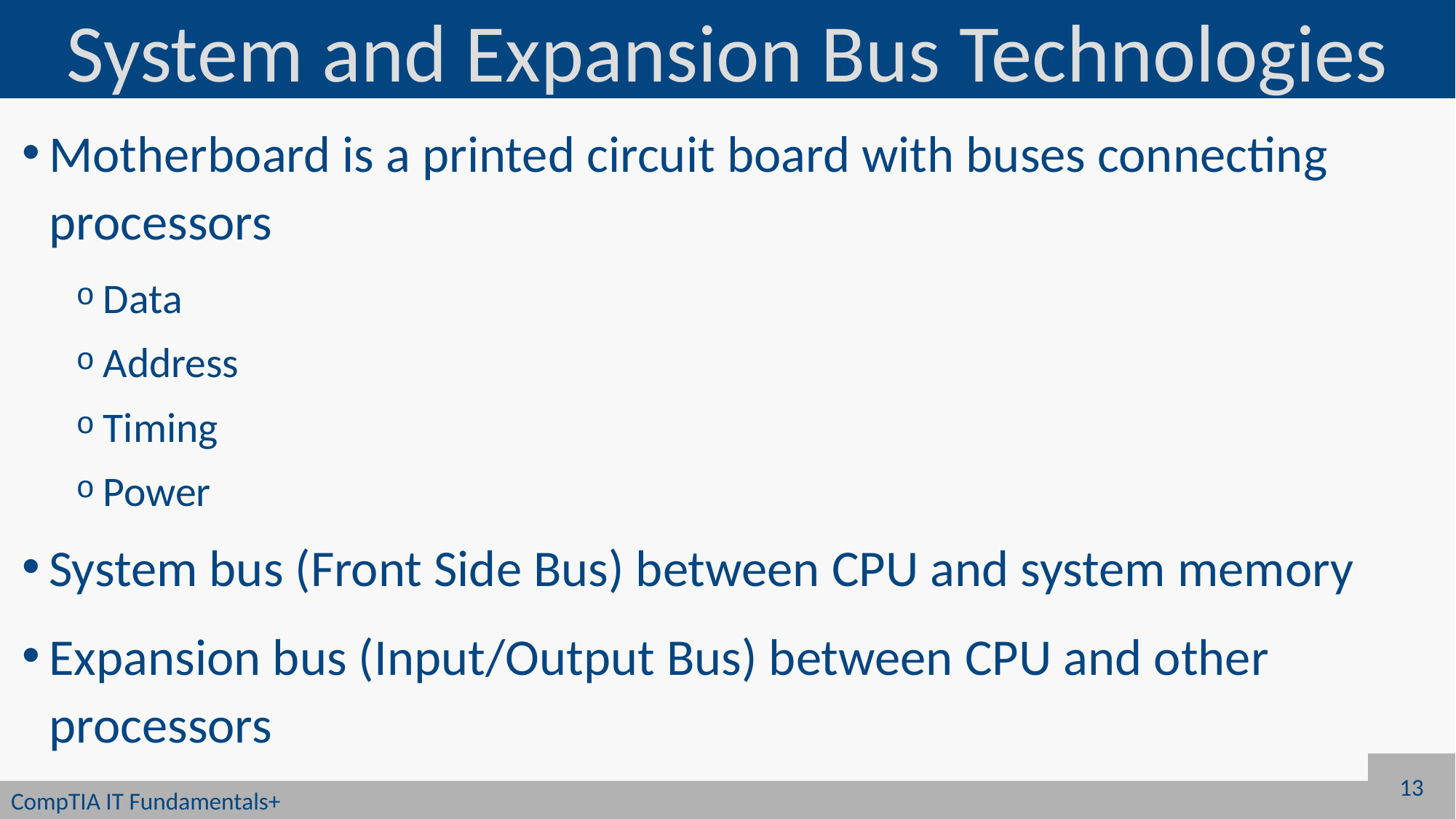

# System and Expansion Bus Technologies
Motherboard is a printed circuit board with buses connecting processors
Data
Address
Timing
Power
System bus (Front Side Bus) between CPU and system memory
Expansion bus (Input/Output Bus) between CPU and other processors
13
CompTIA IT Fundamentals+